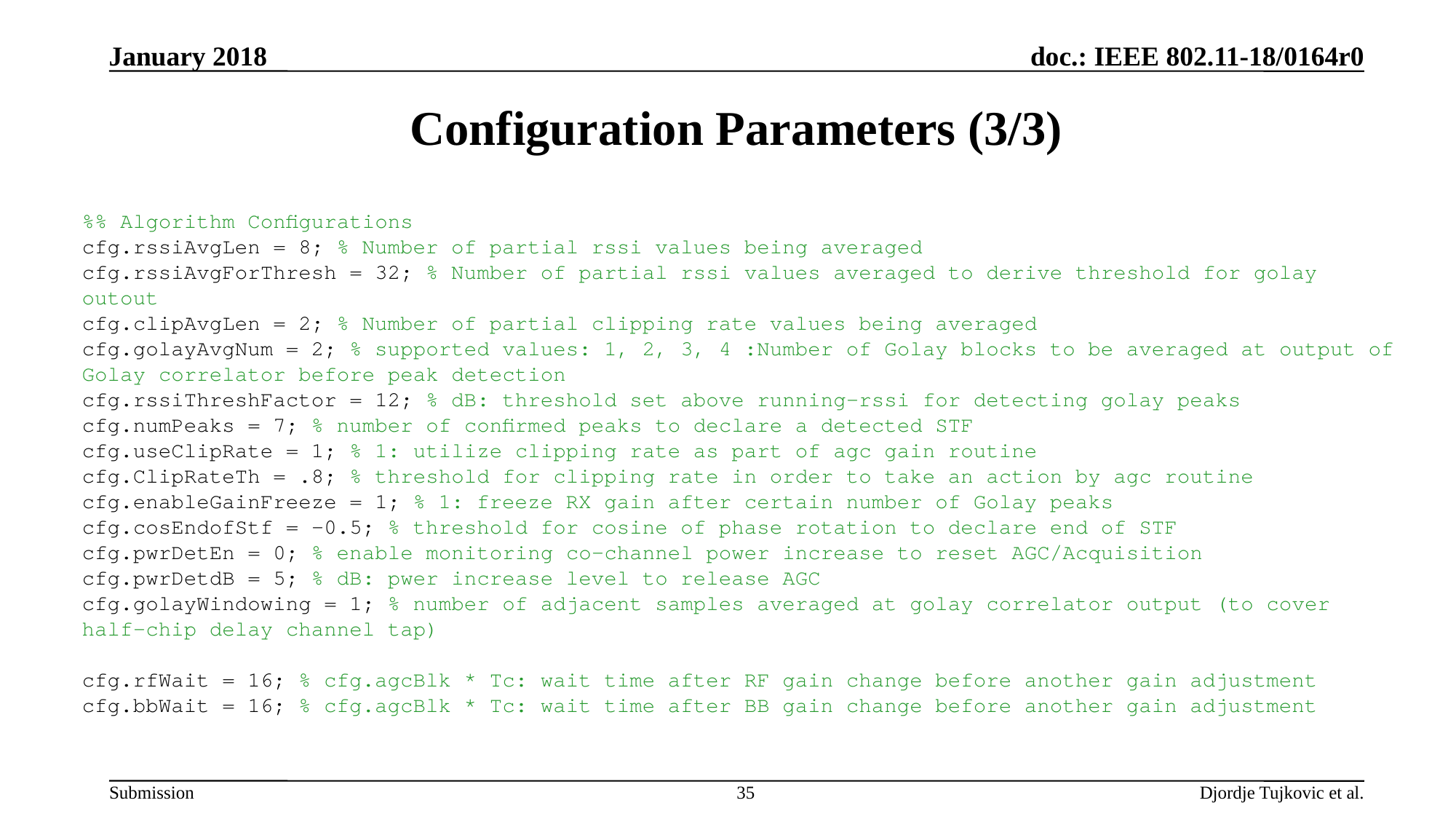

January 2018
# Configuration Parameters (3/3)
%% Algorithm Configurations
cfg.rssiAvgLen = 8; % Number of partial rssi values being averaged
cfg.rssiAvgForThresh = 32; % Number of partial rssi values averaged to derive threshold for golay outout
cfg.clipAvgLen = 2; % Number of partial clipping rate values being averaged
cfg.golayAvgNum = 2; % supported values: 1, 2, 3, 4 :Number of Golay blocks to be averaged at output of Golay correlator before peak detection
cfg.rssiThreshFactor = 12; % dB: threshold set above running-rssi for detecting golay peaks
cfg.numPeaks = 7; % number of confirmed peaks to declare a detected STF
cfg.useClipRate = 1; % 1: utilize clipping rate as part of agc gain routine
cfg.ClipRateTh = .8; % threshold for clipping rate in order to take an action by agc routine
cfg.enableGainFreeze = 1; % 1: freeze RX gain after certain number of Golay peaks
cfg.cosEndofStf = -0.5; % threshold for cosine of phase rotation to declare end of STF
cfg.pwrDetEn = 0; % enable monitoring co-channel power increase to reset AGC/Acquisition
cfg.pwrDetdB = 5; % dB: pwer increase level to release AGC
cfg.golayWindowing = 1; % number of adjacent samples averaged at golay correlator output (to cover half-chip delay channel tap)

cfg.rfWait = 16; % cfg.agcBlk * Tc: wait time after RF gain change before another gain adjustment
cfg.bbWait = 16; % cfg.agcBlk * Tc: wait time after BB gain change before another gain adjustment

35
Djordje Tujkovic et al.